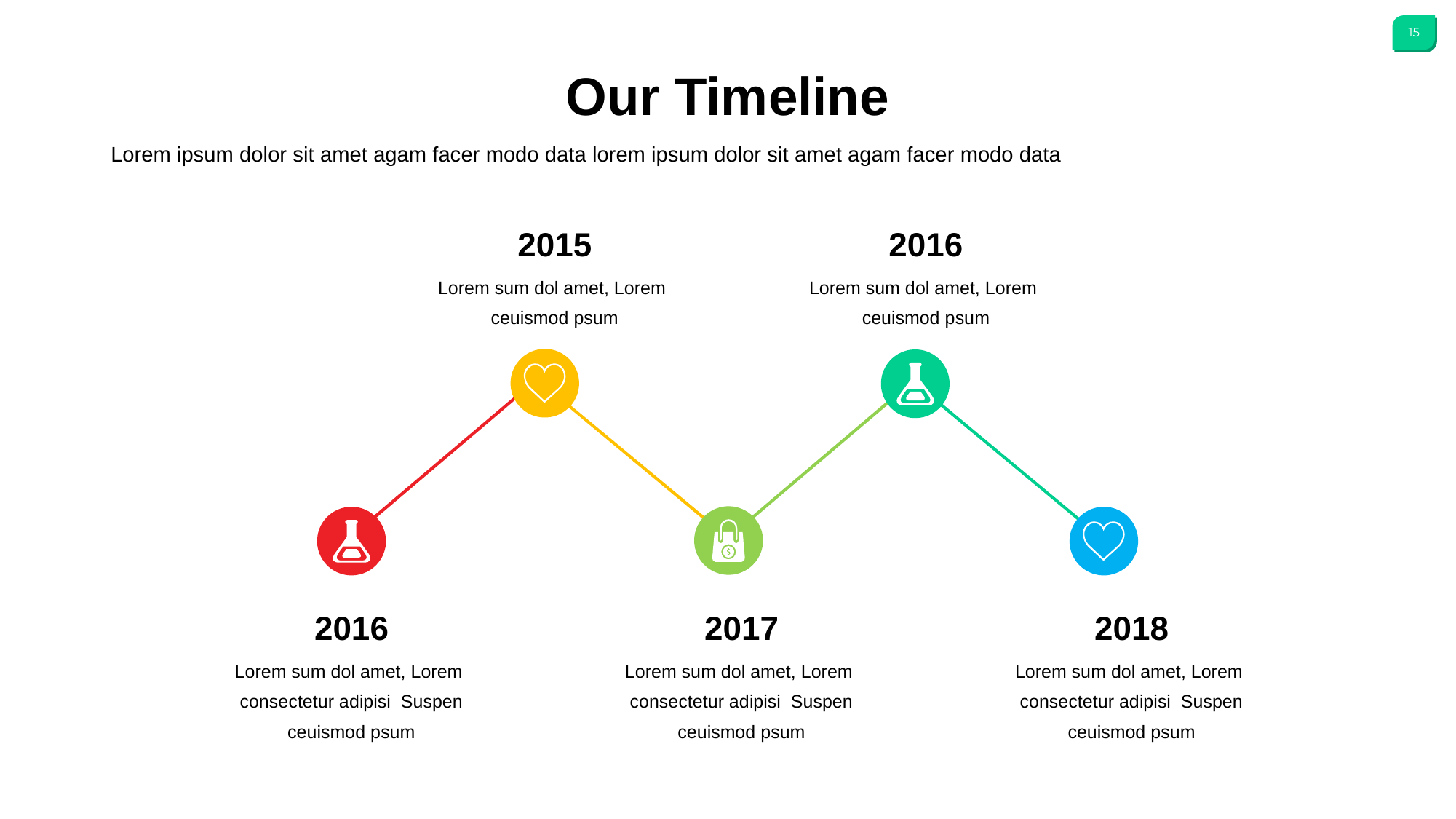

Our Timeline
Lorem ipsum dolor sit amet agam facer modo data lorem ipsum dolor sit amet agam facer modo data
2015
2016
Lorem sum dol amet, Lorem
ceuismod psum
Lorem sum dol amet, Lorem
ceuismod psum

2016
2017
2018
Lorem sum dol amet, Lorem
consectetur adipisi  Suspen
ceuismod psum
Lorem sum dol amet, Lorem
consectetur adipisi  Suspen
ceuismod psum
Lorem sum dol amet, Lorem
consectetur adipisi  Suspen
ceuismod psum